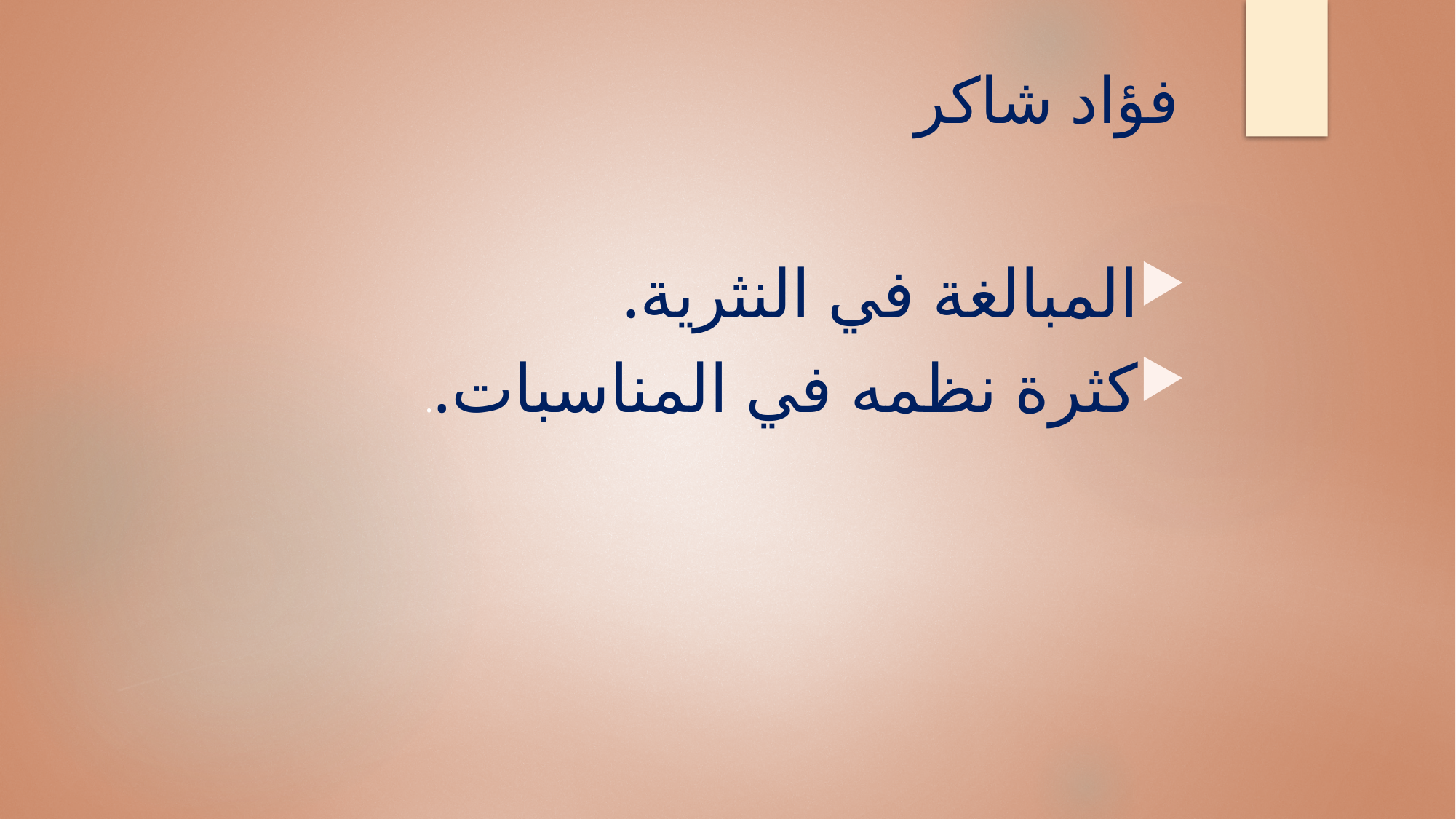

# فؤاد شاكر
المبالغة في النثرية.
كثرة نظمه في المناسبات..